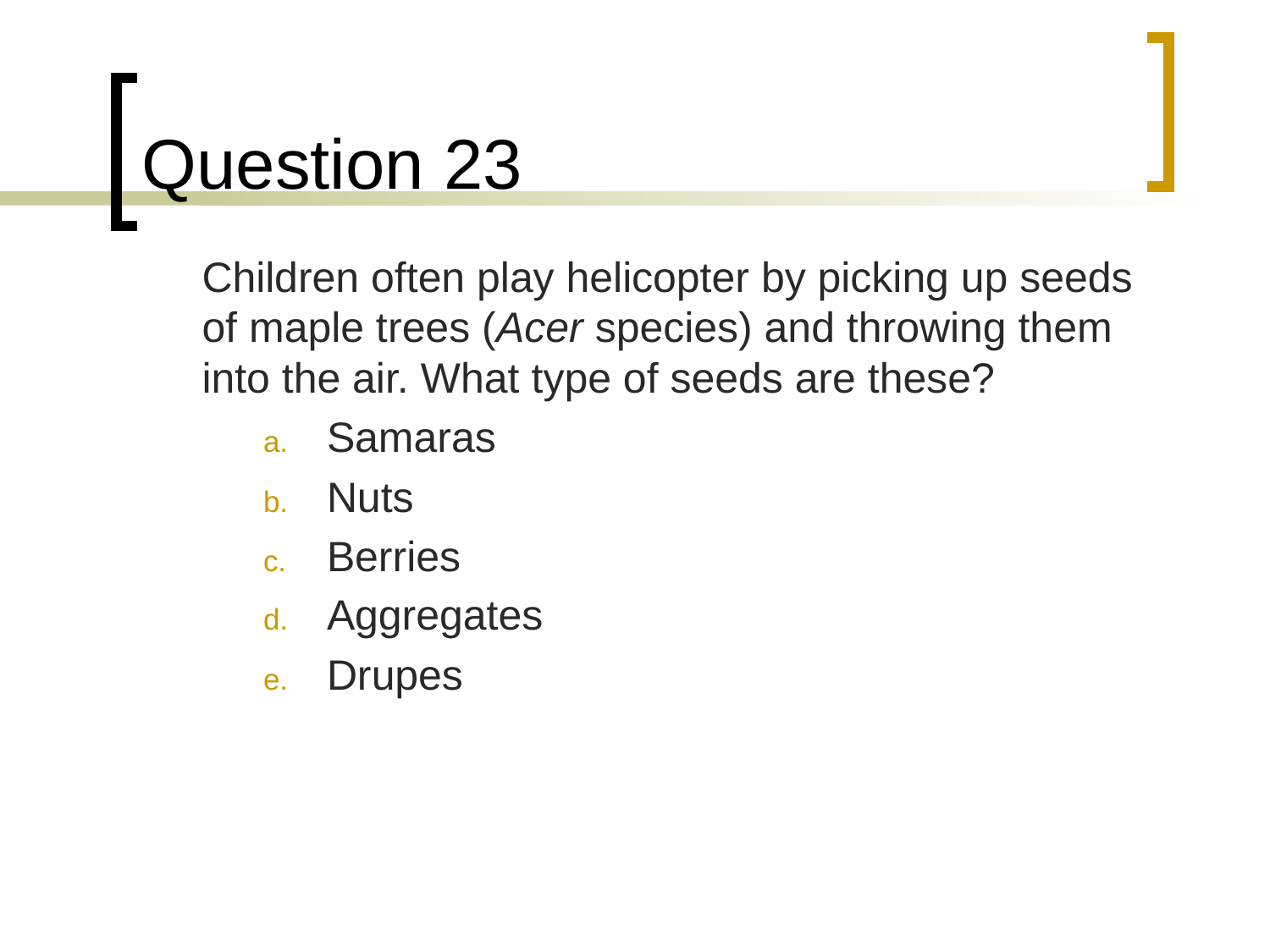

# Question 23
	Children often play helicopter by picking up seeds of maple trees (Acer species) and throwing them into the air. What type of seeds are these?
Samaras
Nuts
Berries
Aggregates
Drupes